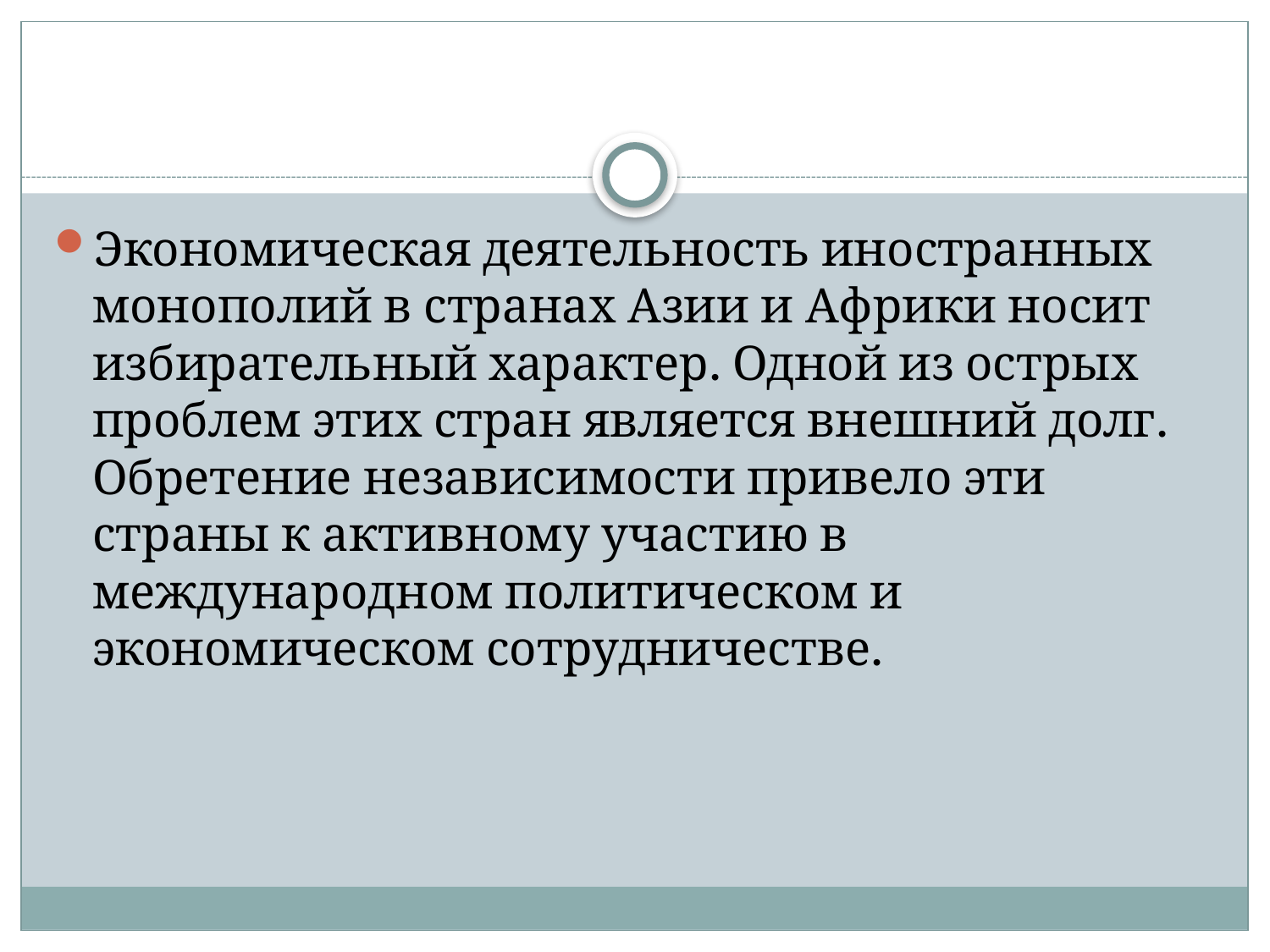

#
Экономическая деятельность иностранных монополий в странах Азии и Африки носит избирательный характер. Одной из острых проблем этих стран является внешний долг. Обретение независимости привело эти страны к активному участию в международном политическом и экономическом сотрудничестве.